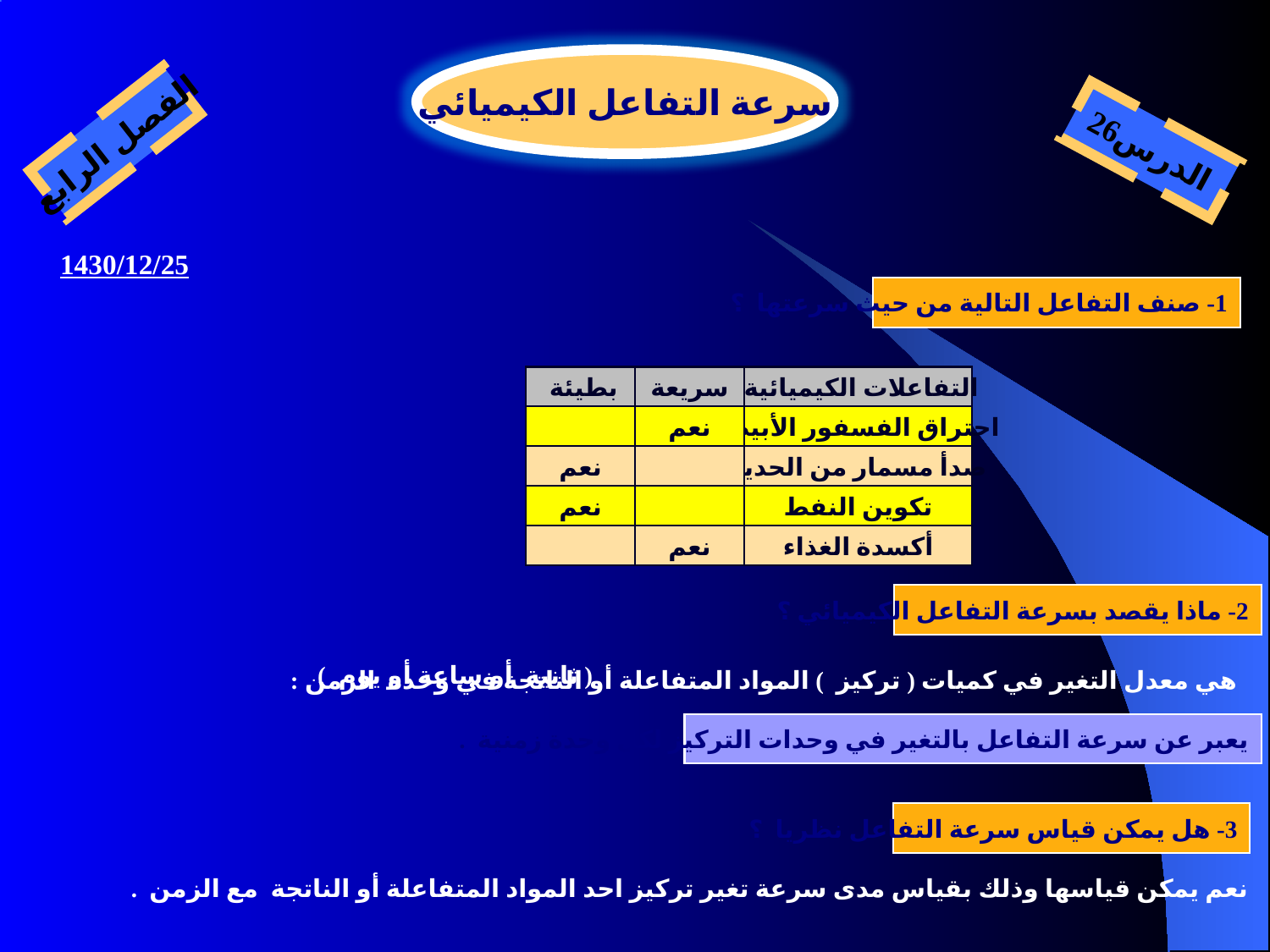

سرعة التفاعل الكيميائي
الفصل الرابع
الدرس26
1430/12/25
1- صنف التفاعل التالية من حيث سرعتها  ؟
بطيئة
سريعة
التفاعلات الكيميائية

نعم
احتراق الفسفور الأبيض
نعم

صدأ مسمار من الحديد
نعم

تكوين النفط

نعم
أكسدة الغذاء
2- ماذا يقصد بسرعة التفاعل الكيميائي ؟
( ثانية  أو ساعة أو يوم  )
هي معدل التغير في كميات ( تركيز  ) المواد المتفاعلة أو الناتجة في وحدة  الزمن :
يعبر عن سرعة التفاعل بالتغير في وحدات التركيز لكل وحدة زمنية  .
3- هل يمكن قياس سرعة التفاعل نظريا  ؟
نعم يمكن قياسها وذلك بقياس مدى سرعة تغير تركيز احد المواد المتفاعلة أو الناتجة  مع الزمن  .